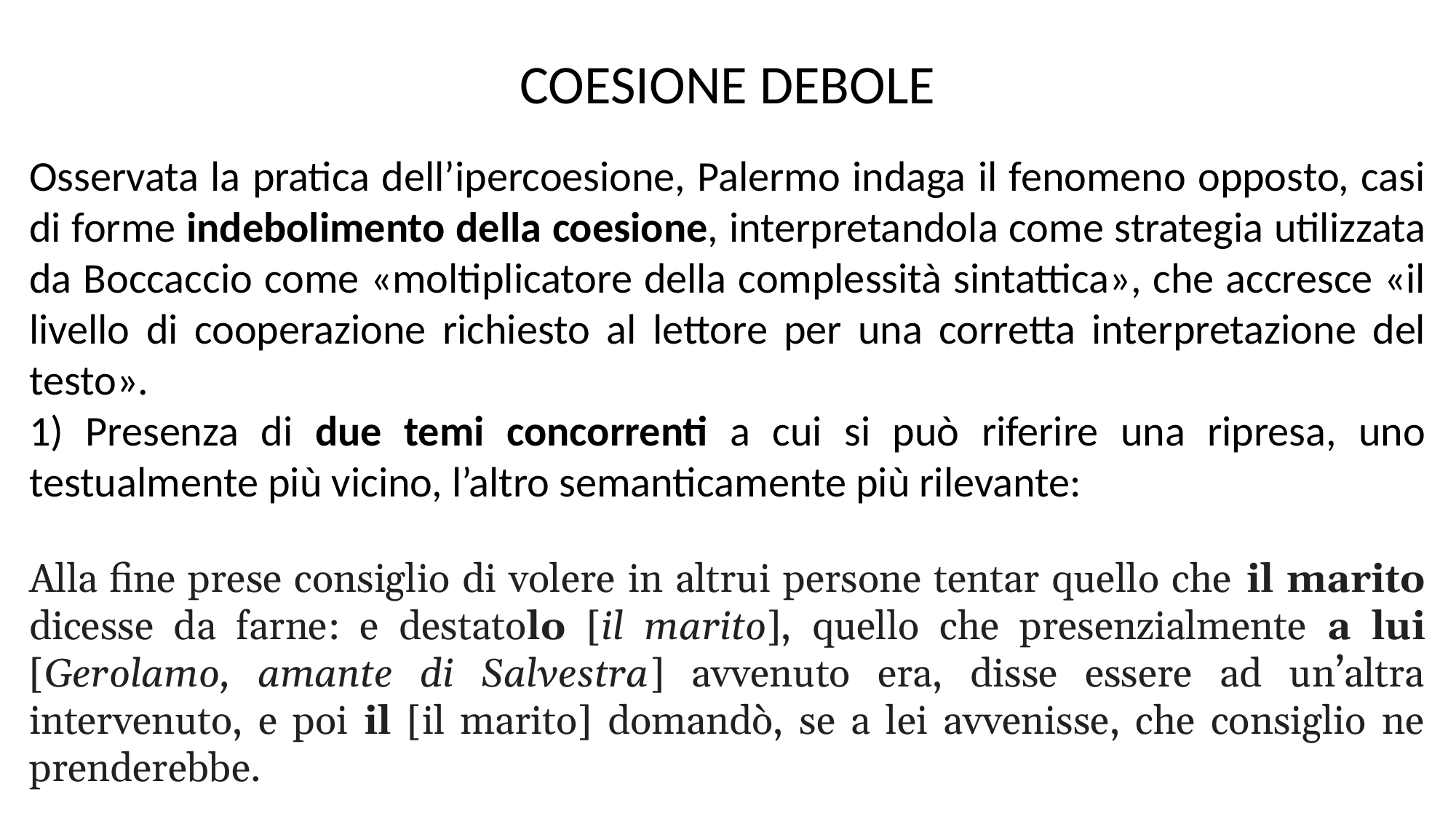

COESIONE DEBOLE
Osservata la pratica dell’ipercoesione, Palermo indaga il fenomeno opposto, casi di forme indebolimento della coesione, interpretandola come strategia utilizzata da Boccaccio come «moltiplicatore della complessità sintattica», che accresce «il livello di cooperazione richiesto al lettore per una corretta interpretazione del testo».
1) Presenza di due temi concorrenti a cui si può riferire una ripresa, uno testualmente più vicino, l’altro semanticamente più rilevante:

Alla fine prese consiglio di volere in altrui persone tentar quello che il marito dicesse da farne: e destatolo [il marito], quello che presenzialmente a lui [Gerolamo, amante di Salvestra] avvenuto era, disse essere ad un’altra intervenuto, e poi il [il marito] domandò, se a lei avvenisse, che consiglio ne prenderebbe.